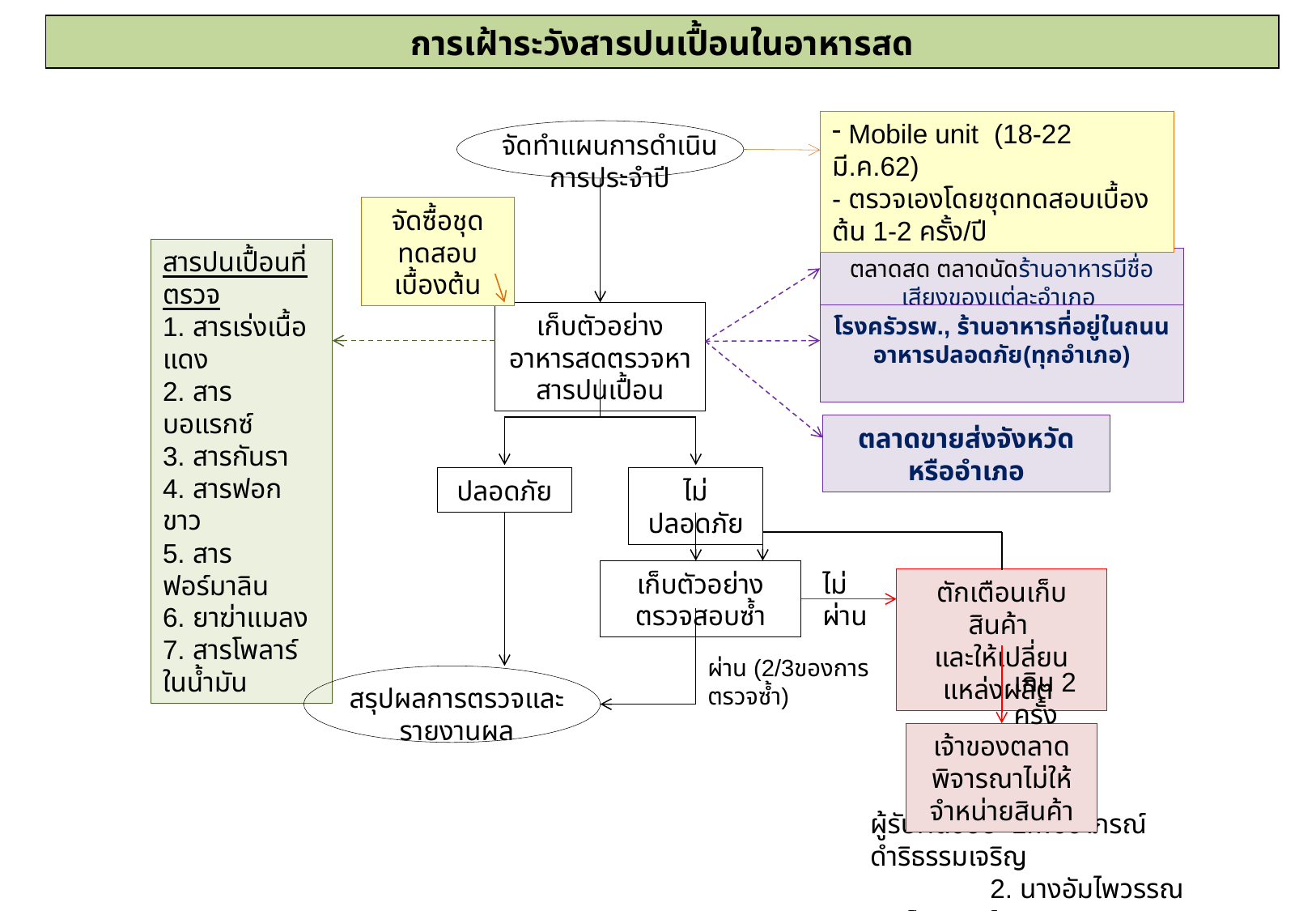

การเฝ้าระวังสารปนเปื้อนในอาหารสด
 Mobile unit  (18-22 มี.ค.62)
- ตรวจเองโดยชุดทดสอบเบื้องต้น 1-2 ครั้ง/ปี

จัดซื้อชุดทดสอบเบื้องต้น
สารปนเปื้อนที่ตรวจ
1. สารเร่งเนื้อแดง
2. สารบอแรกซ์
3. สารกันรา
4. สารฟอกขาว
5. สารฟอร์มาลิน
6. ยาฆ่าแมลง
7. สารโพลาร์ในน้ำมัน
ตลาดสด ตลาดนัดร้านอาหารมีชื่อเสียงของแต่ละอำเภอ
โรงครัวรพ., ร้านอาหารที่อยู่ในถนนอาหารปลอดภัย(ทุกอำเภอ)

ตลาดขายส่งจังหวัดหรืออำเภอ
เก็บตัวอย่างอาหารสดตรวจหาสารปนเปื้อน
ปลอดภัย
ไม่ปลอดภัย
ไม่ผ่าน
ตักเตือนเก็บสินค้า
และให้เปลี่ยนแหล่งผลิต
เกิน 2 ครั้ง
เจ้าของตลาดพิจารณาไม่ให้จำหน่ายสินค้า
เก็บตัวอย่างตรวจสอบซ้ำ
ผ่าน (2/3ของการตรวจซ้ำ)
สรุปผลการตรวจและรายงานผล
จัดทำแผนการดำเนินการประจำปี

ผู้รับผิดชอบ  1.พิชชาภรณ์ ดำริธรรมเจริญ
                2. นางอัมไพวรรณ ศิลป์สุวรรณ์
                3. ภญ.เกศนี คำมี